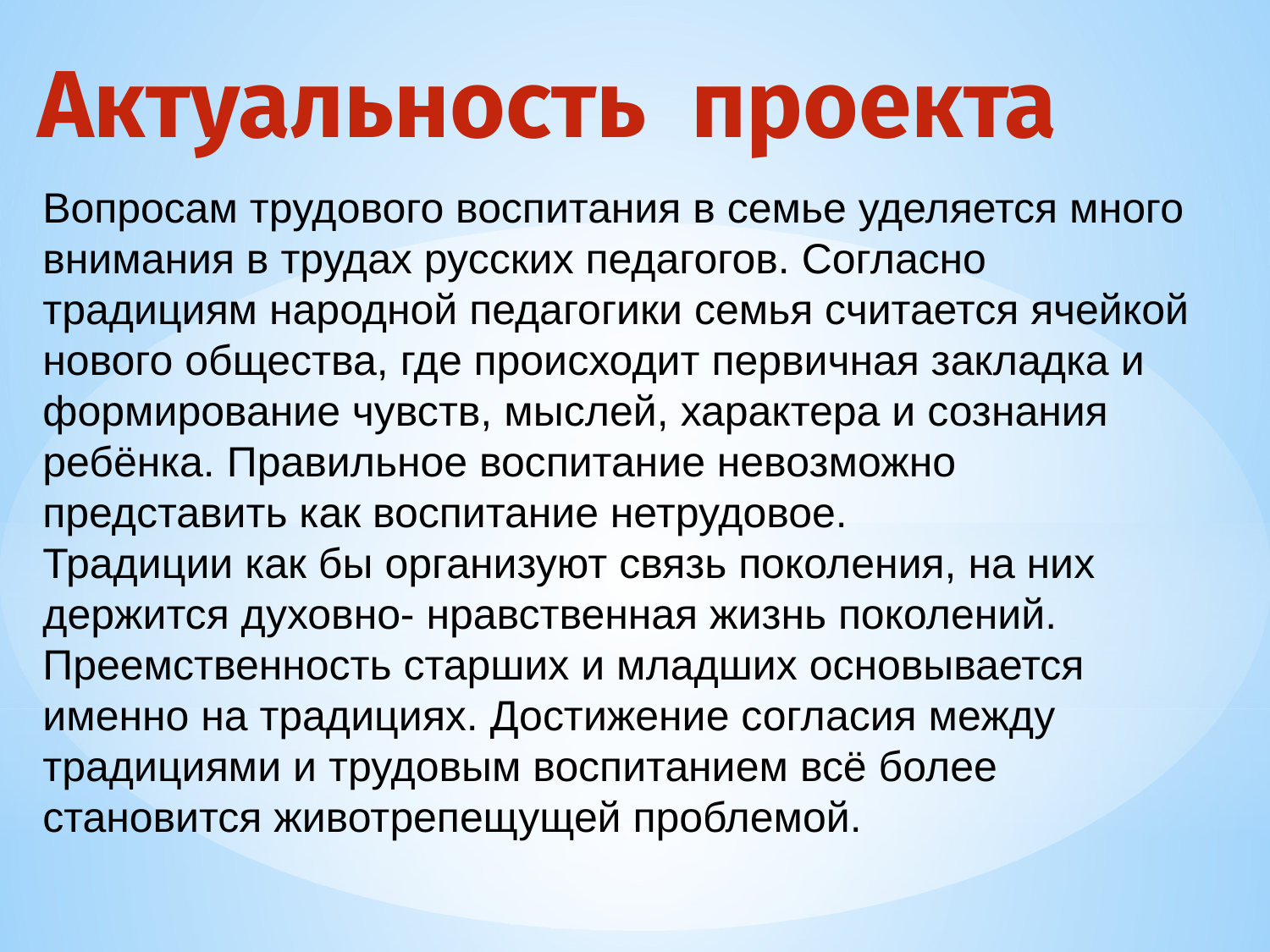

# Актуальность  проекта
Вопросам трудового воспитания в семье уделяется много внимания в трудах русских педагогов. Согласно традициям народной педагогики семья считается ячейкой нового общества, где происходит первичная закладка и формирование чувств, мыслей, характера и сознания ребёнка. Правильное воспитание невозможно представить как воспитание нетрудовое.
Традиции как бы организуют связь поколения, на них держится духовно- нравственная жизнь поколений. Преемственность старших и младших основывается именно на традициях. Достижение согласия между традициями и трудовым воспитанием всё более становится животрепещущей проблемой.